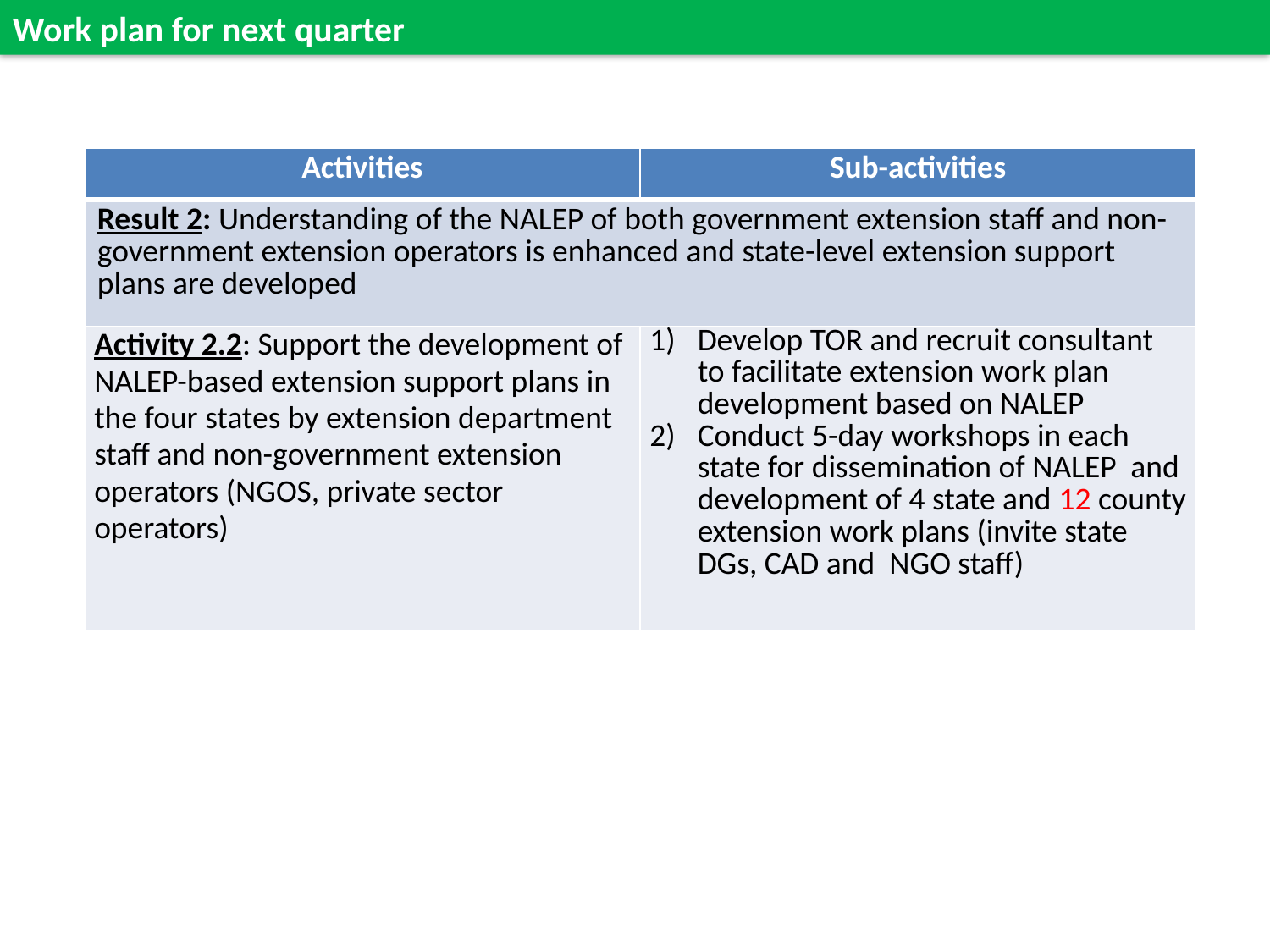

Work plan for next quarter
| Activities | Sub-activities |
| --- | --- |
| Result 2: Understanding of the NALEP of both government extension staff and non-government extension operators is enhanced and state-level extension support plans are developed |  |
| Activity 2.2: Support the development of NALEP-based extension support plans in the four states by extension department staff and non-government extension operators (NGOS, private sector operators) | Develop TOR and recruit consultant to facilitate extension work plan development based on NALEP Conduct 5-day workshops in each state for dissemination of NALEP and development of 4 state and 12 county extension work plans (invite state DGs, CAD and NGO staff) |